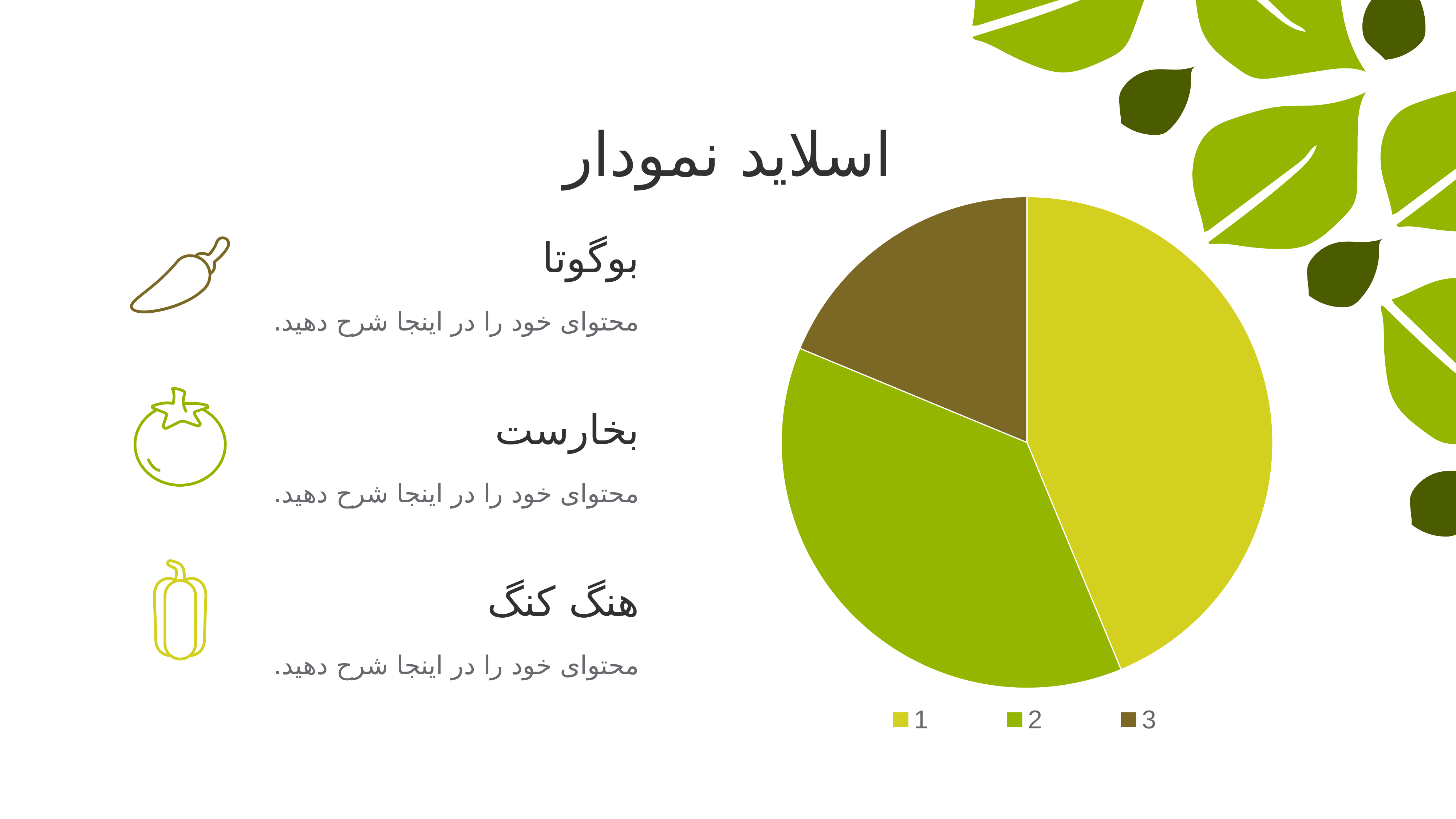

اسلاید نمودار

### Chart

| Category |  |
|---|---|
بوگوتا

محتوای خود را در اینجا شرح دهید.
بخارست

محتوای خود را در اینجا شرح دهید.

هنگ کنگ

محتوای خود را در اینجا شرح دهید.